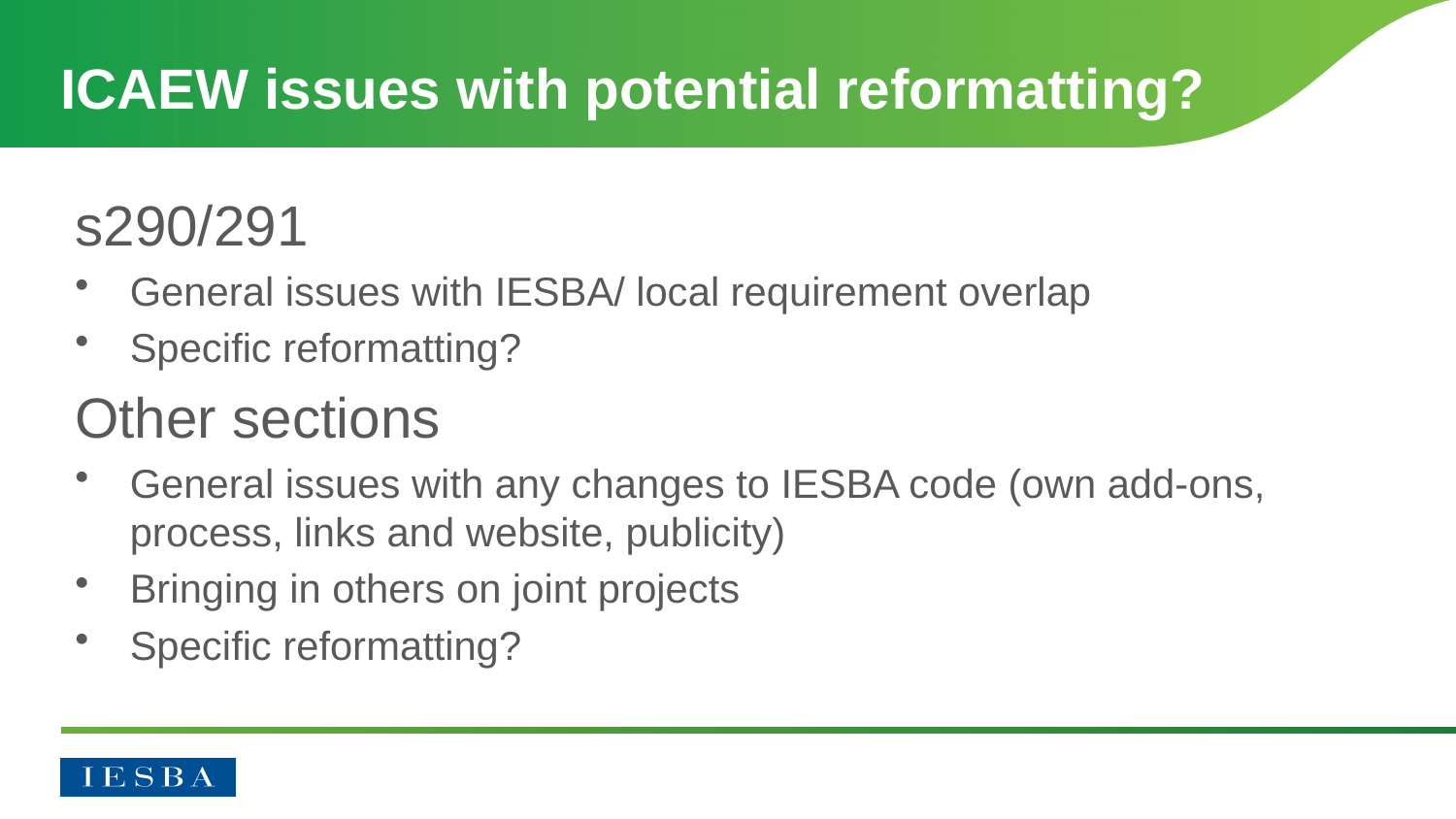

# ICAEW issues with potential reformatting?
s290/291
General issues with IESBA/ local requirement overlap
Specific reformatting?
Other sections
General issues with any changes to IESBA code (own add-ons, process, links and website, publicity)
Bringing in others on joint projects
Specific reformatting?